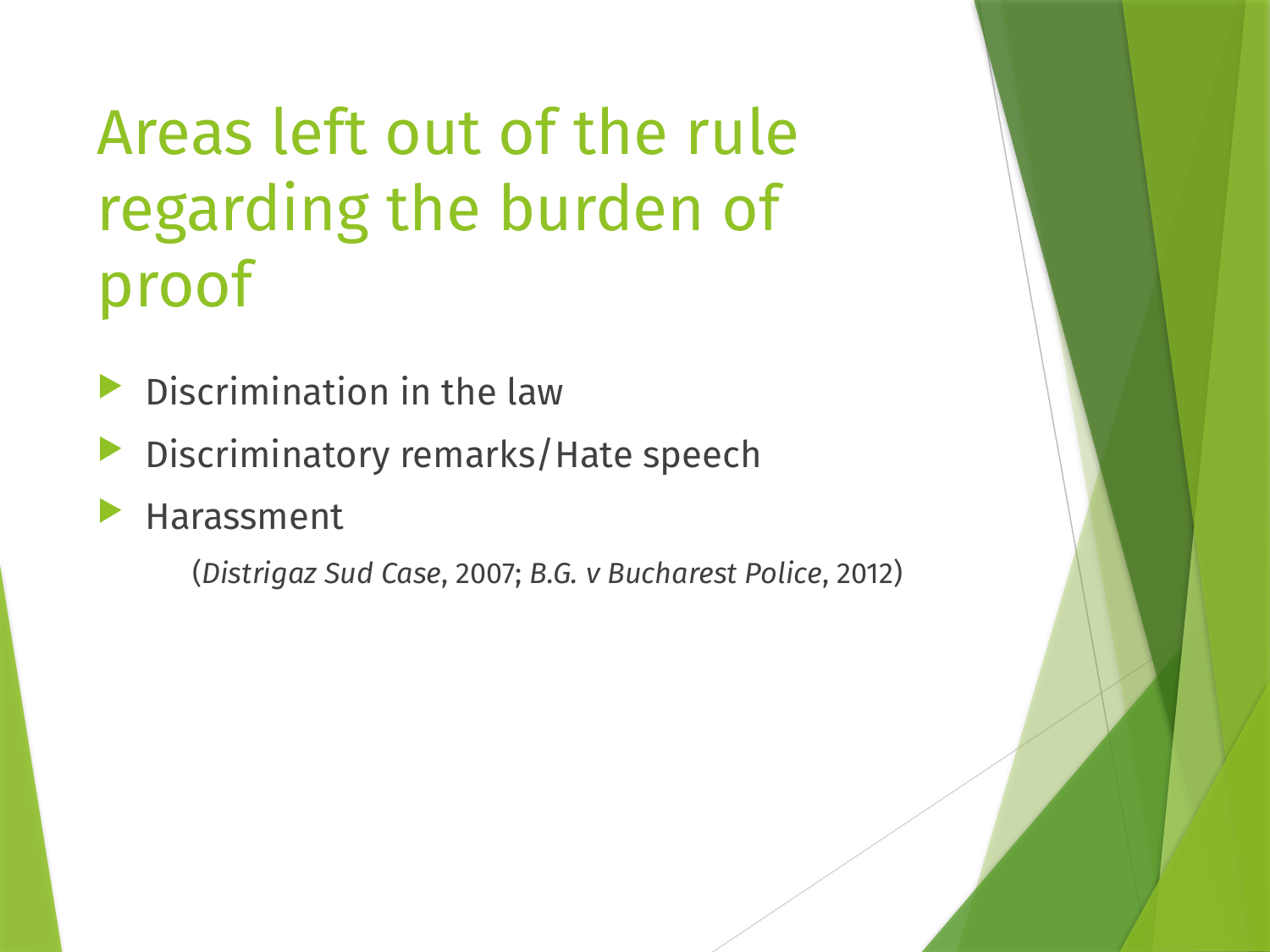

# Areas left out of the rule regarding the burden of proof

Discrimination in the law
Discriminatory remarks/Hate speech
Harassment
(Distrigaz Sud Case, 2007; B.G. v Bucharest Police, 2012)